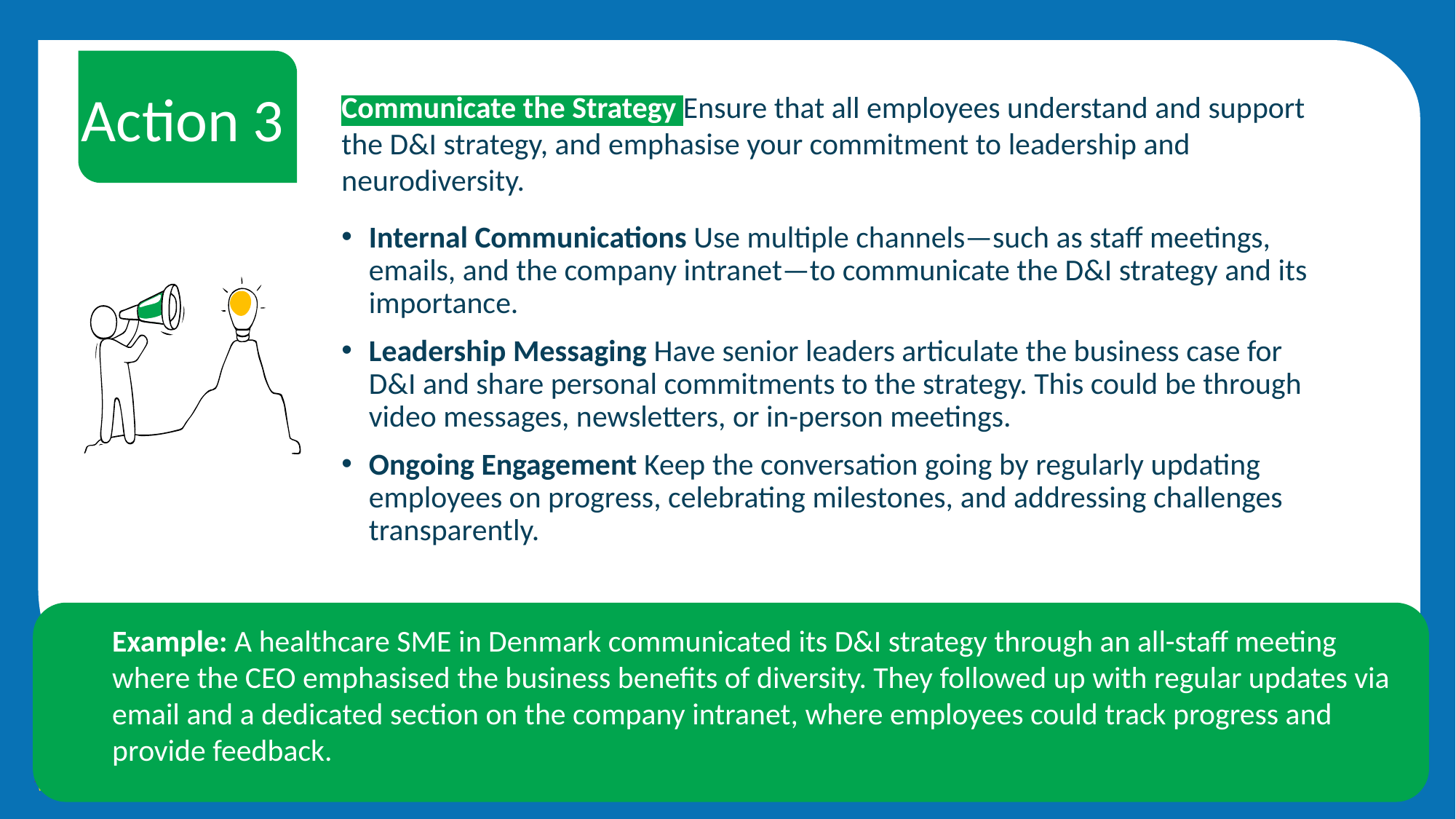

Action 3
Communicate the Strategy Ensure that all employees understand and support the D&I strategy, and emphasise your commitment to leadership and neurodiversity.
Internal Communications Use multiple channels—such as staff meetings, emails, and the company intranet—to communicate the D&I strategy and its importance.
Leadership Messaging Have senior leaders articulate the business case for D&I and share personal commitments to the strategy. This could be through video messages, newsletters, or in-person meetings.
Ongoing Engagement Keep the conversation going by regularly updating employees on progress, celebrating milestones, and addressing challenges transparently.

03

Example: A healthcare SME in Denmark communicated its D&I strategy through an all-staff meeting where the CEO emphasised the business benefits of diversity. They followed up with regular updates via email and a dedicated section on the company intranet, where employees could track progress and provide feedback.